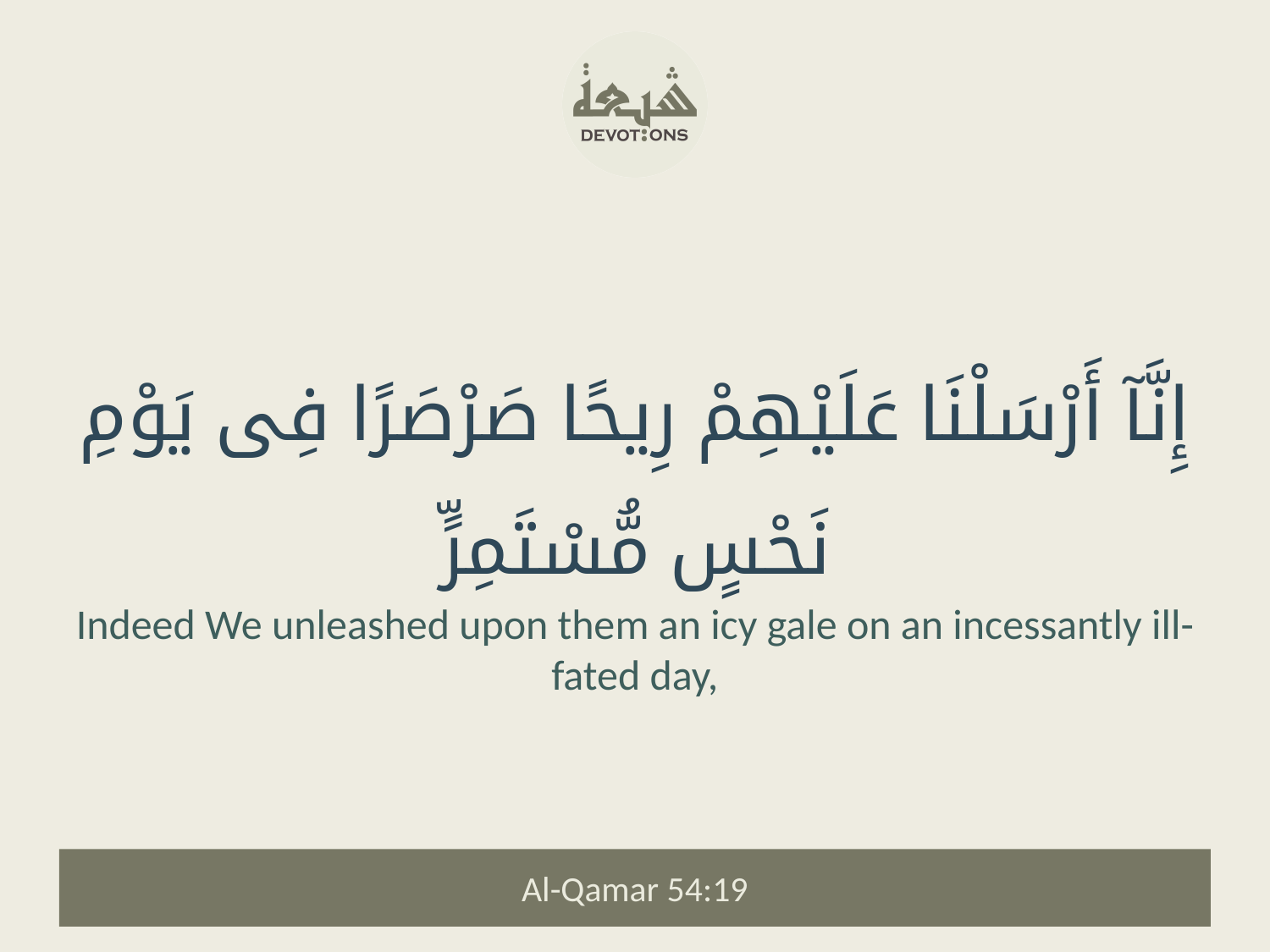

إِنَّآ أَرْسَلْنَا عَلَيْهِمْ رِيحًا صَرْصَرًا فِى يَوْمِ نَحْسٍ مُّسْتَمِرٍّ
Indeed We unleashed upon them an icy gale on an incessantly ill-fated day,
Al-Qamar 54:19